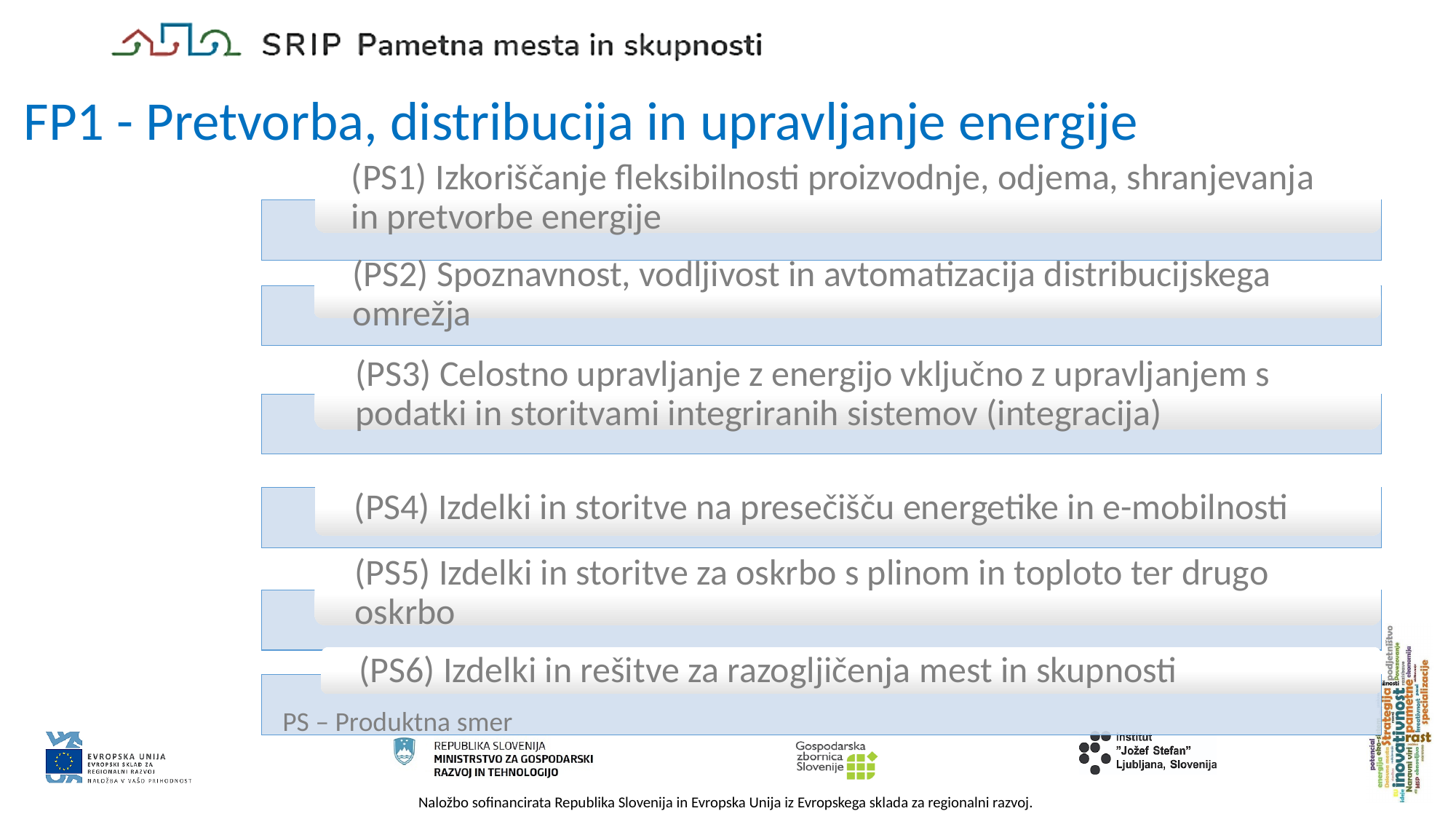

# FP1 - Pretvorba, distribucija in upravljanje energije
(PS1) Izkoriščanje fleksibilnosti proizvodnje, odjema, shranjevanja in pretvorbe energije
(PS2) Spoznavnost, vodljivost in avtomatizacija distribucijskega omrežja
(PS3) Celostno upravljanje z energijo vključno z upravljanjem s podatki in storitvami integriranih sistemov (integracija)
(PS4) Izdelki in storitve na presečišču energetike in e-mobilnosti
(PS5) Izdelki in storitve za oskrbo s plinom in toploto ter drugo oskrbo
(PS6) Izdelki in rešitve za razogljičenja mest in skupnosti
PS – Produktna smer